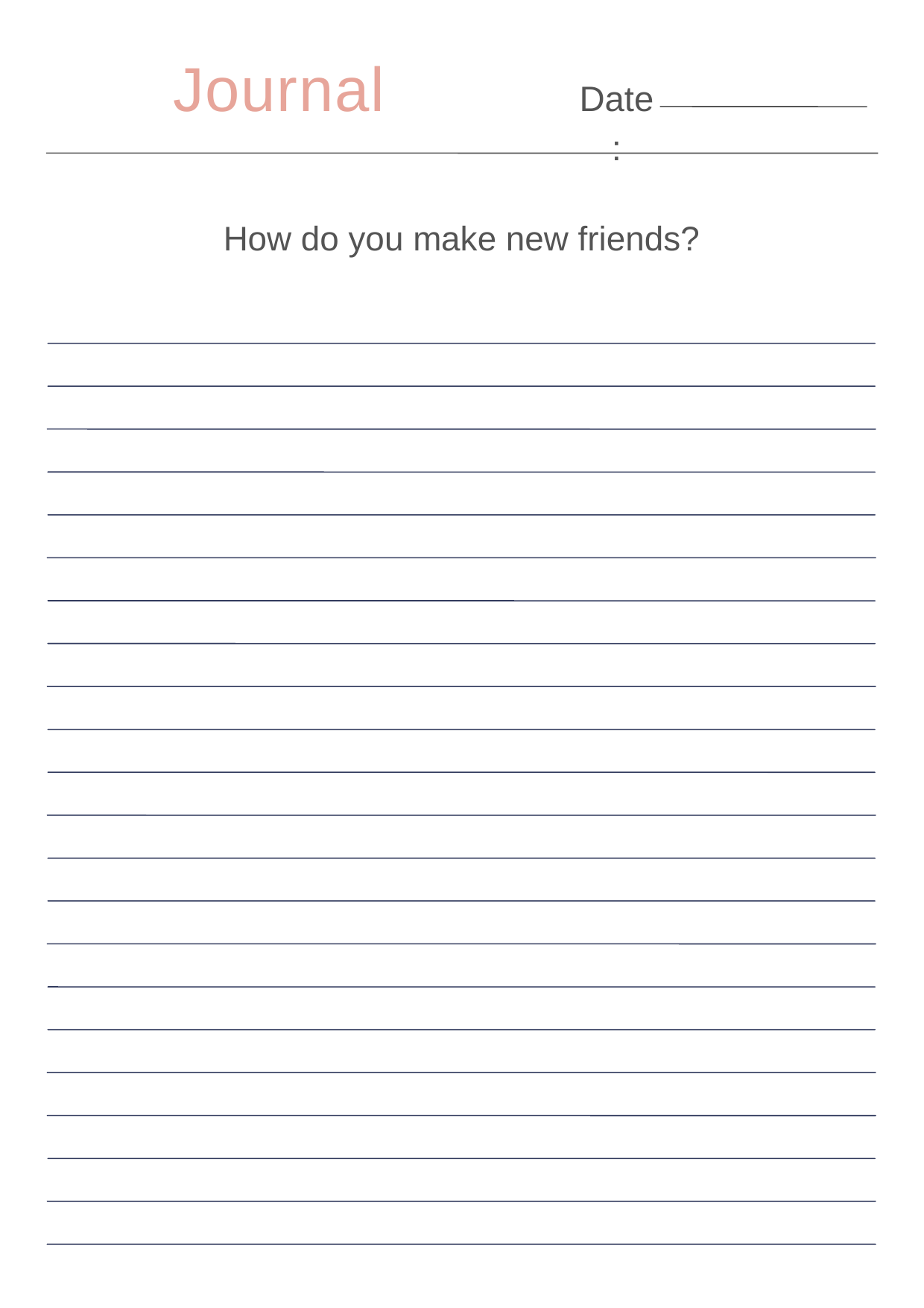

Journal
Date:

How do you make new friends?